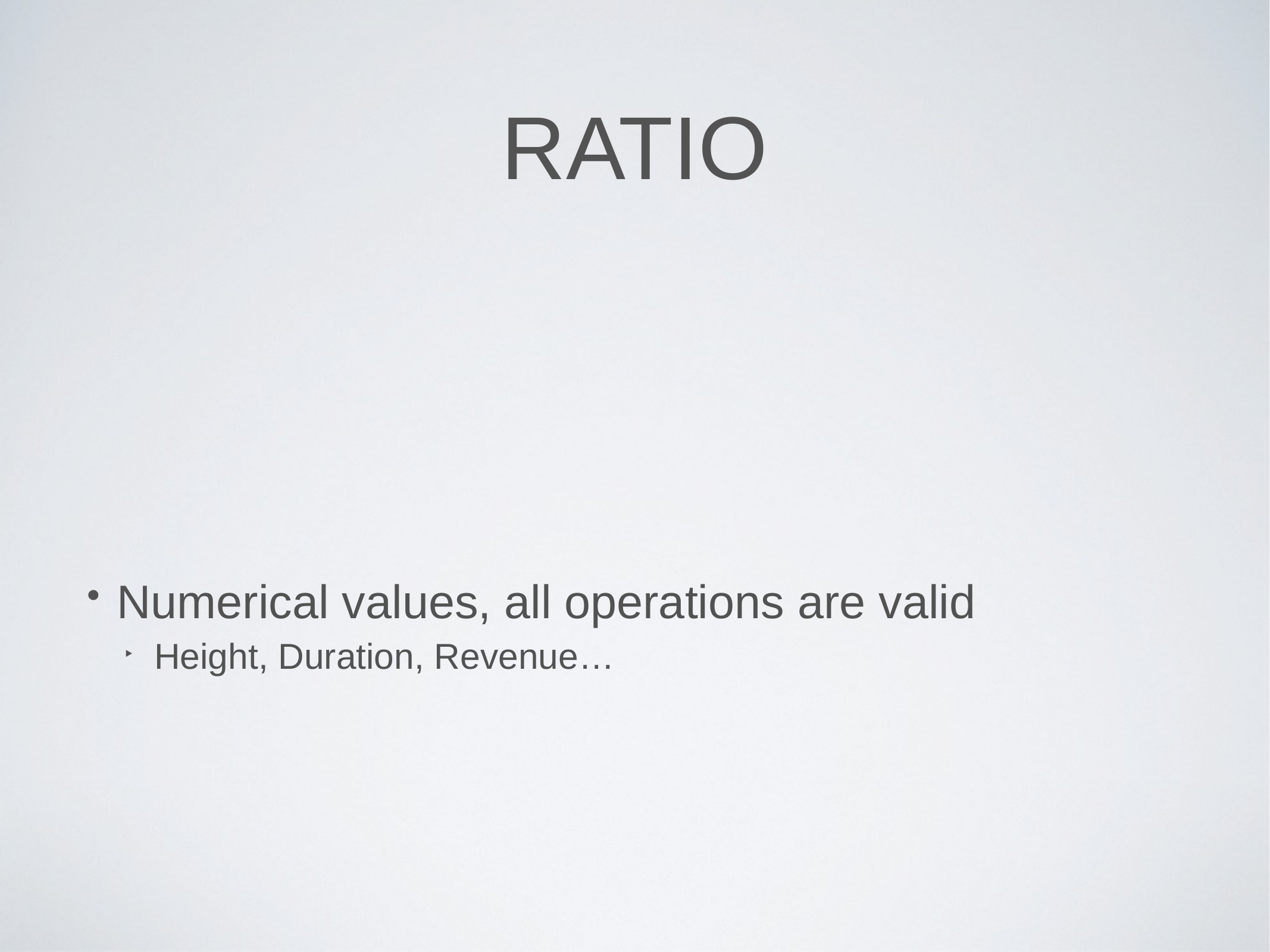

# Ratio
Numerical values, all operations are valid
Height, Duration, Revenue…